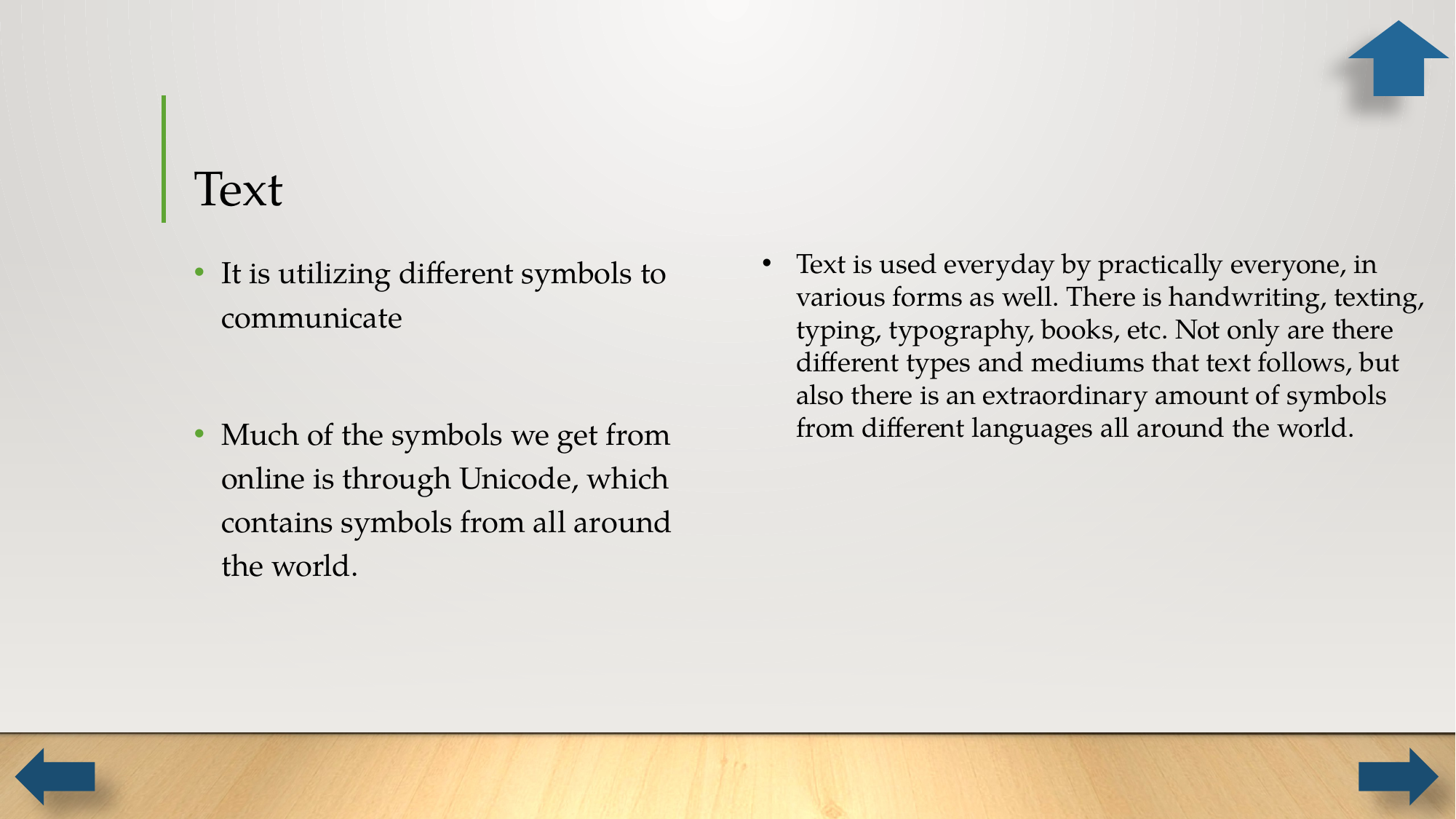

# Text
It is utilizing different symbols to communicate

Much of the symbols we get from online is through Unicode, which contains symbols from all around the world.
Text is used everyday by practically everyone, in various forms as well. There is handwriting, texting, typing, typography, books, etc. Not only are there different types and mediums that text follows, but also there is an extraordinary amount of symbols from different languages all around the world.